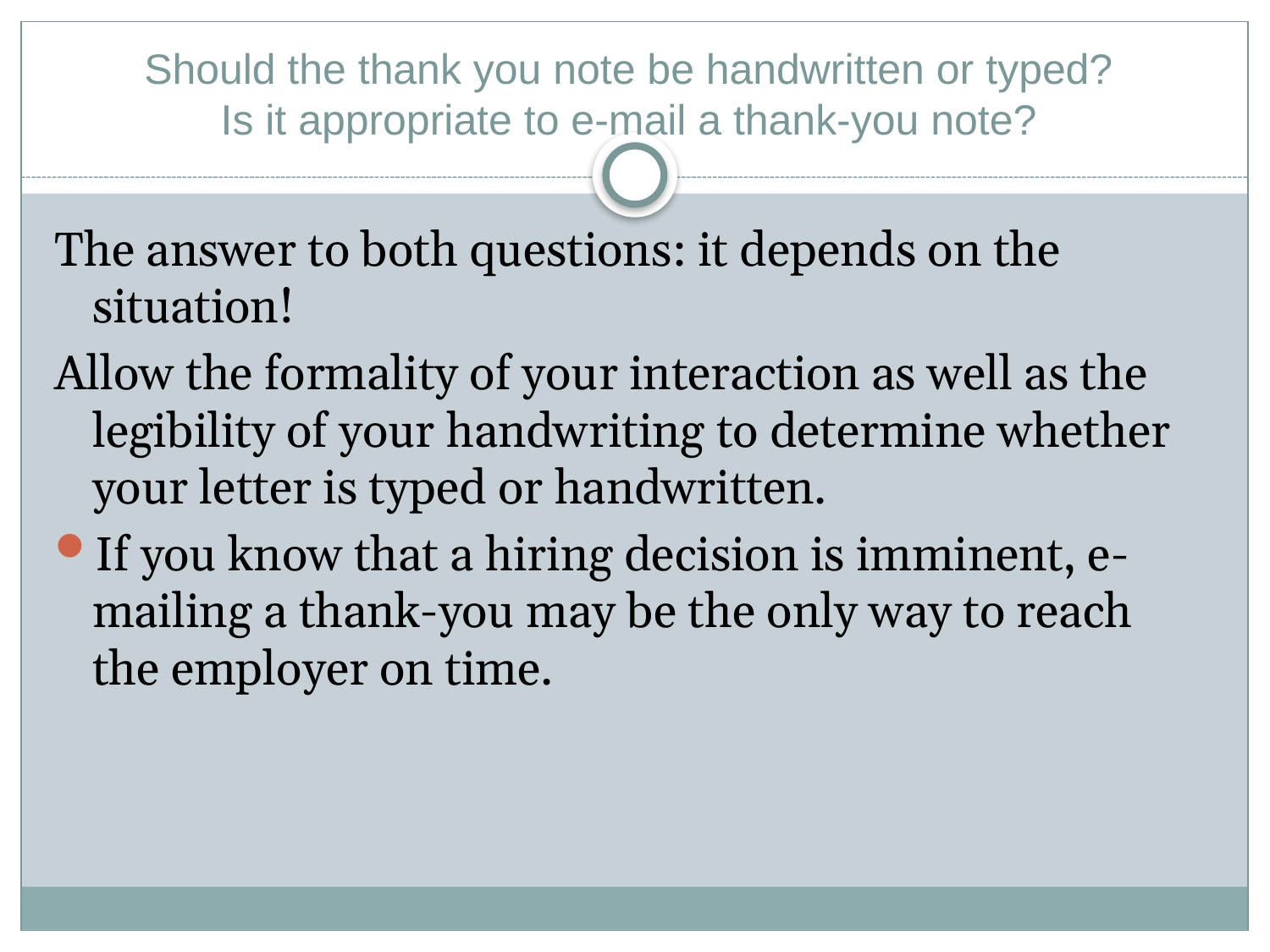

# Should the thank you note be handwritten or typed? Is it appropriate to e-mail a thank-you note?
The answer to both questions: it depends on the situation!
Allow the formality of your interaction as well as the legibility of your handwriting to determine whether your letter is typed or handwritten.
If you know that a hiring decision is imminent, e-mailing a thank-you may be the only way to reach the employer on time.